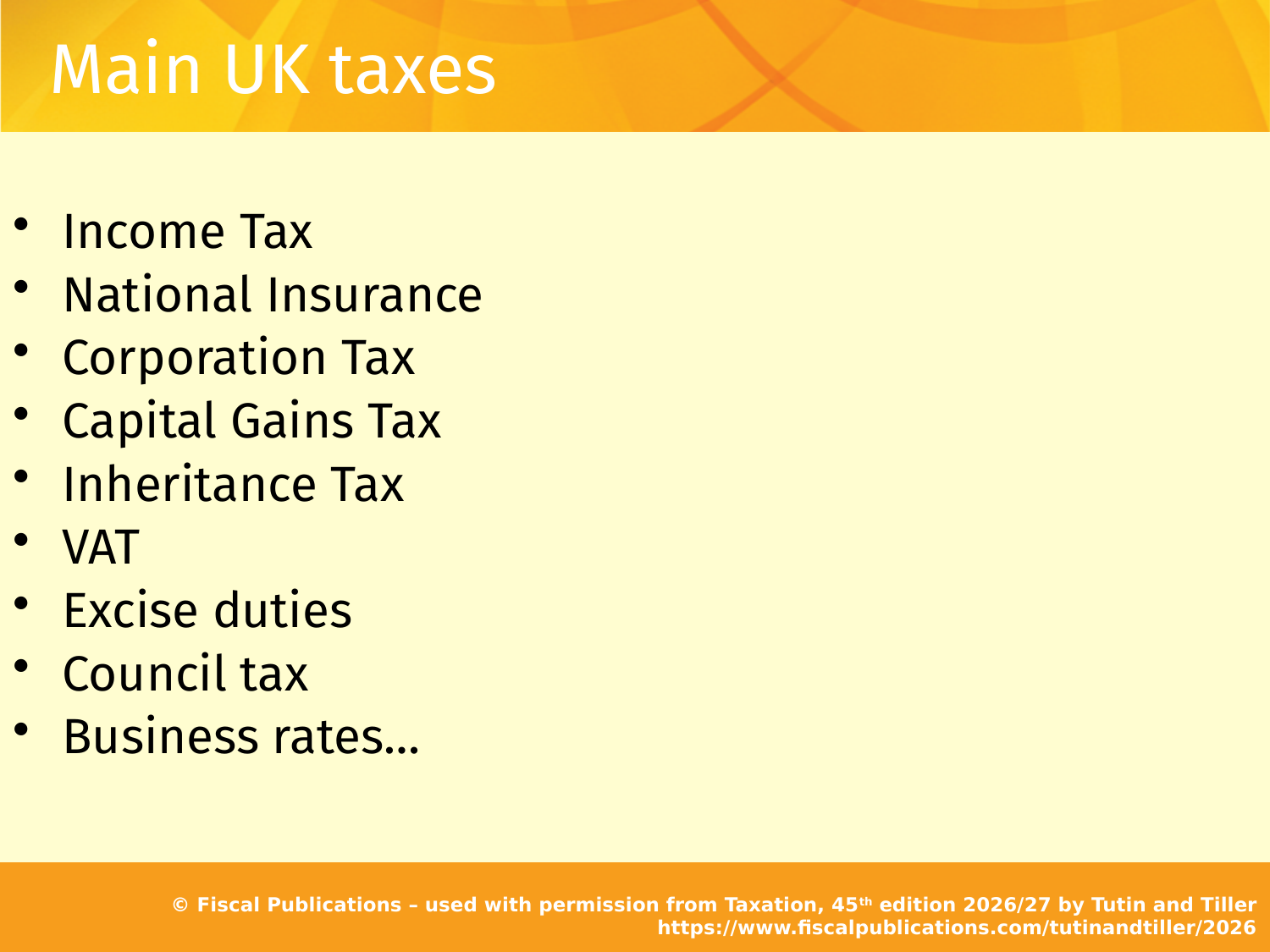

# Main UK taxes

Income Tax
National Insurance
Corporation Tax
Capital Gains Tax
Inheritance Tax
VAT
Excise duties
Council tax
Business rates…